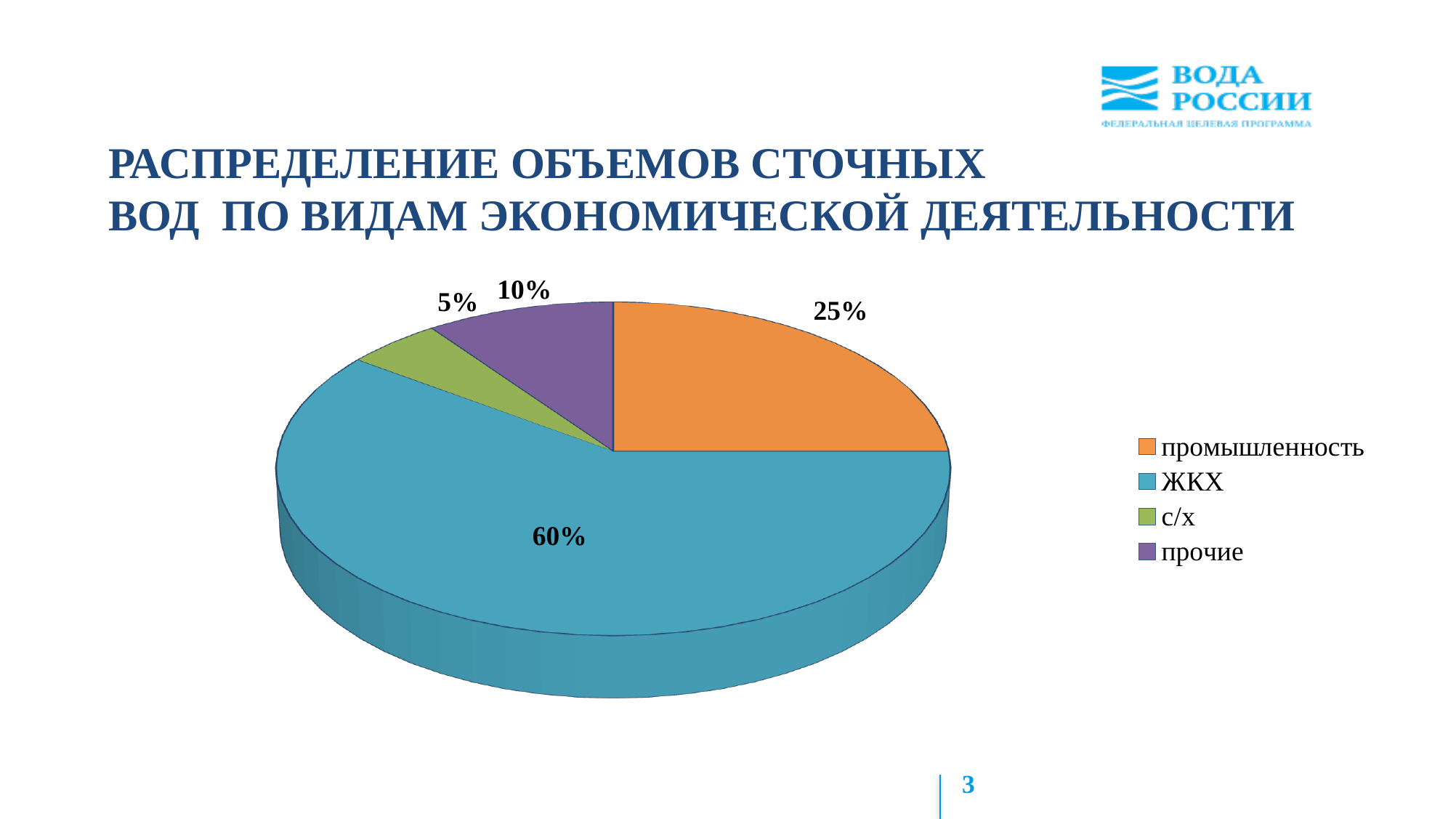

# Распределение объемов сточных вод  по видам экономической деятельности

[unsupported chart]

3